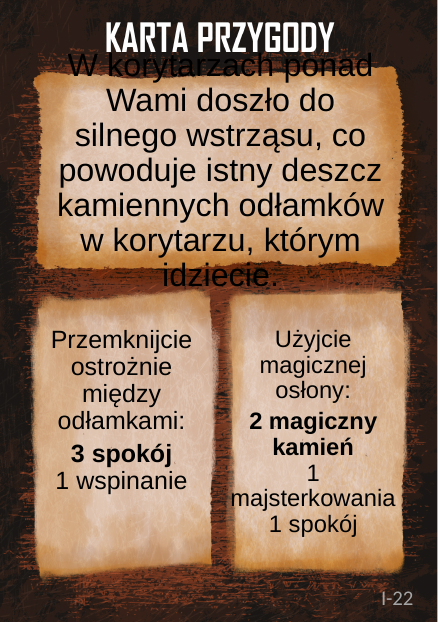

# W korytarzach ponad Wami doszło do silnego wstrząsu, co powoduje istny deszcz kamiennych odłamków w korytarzu, którym idziecie.
Przemknijcie ostrożnie między odłamkami:
3 spokój
1 wspinanie
Użyjcie magicznej osłony:
2 magiczny kamień
1 majsterkowania
1 spokój
I-22